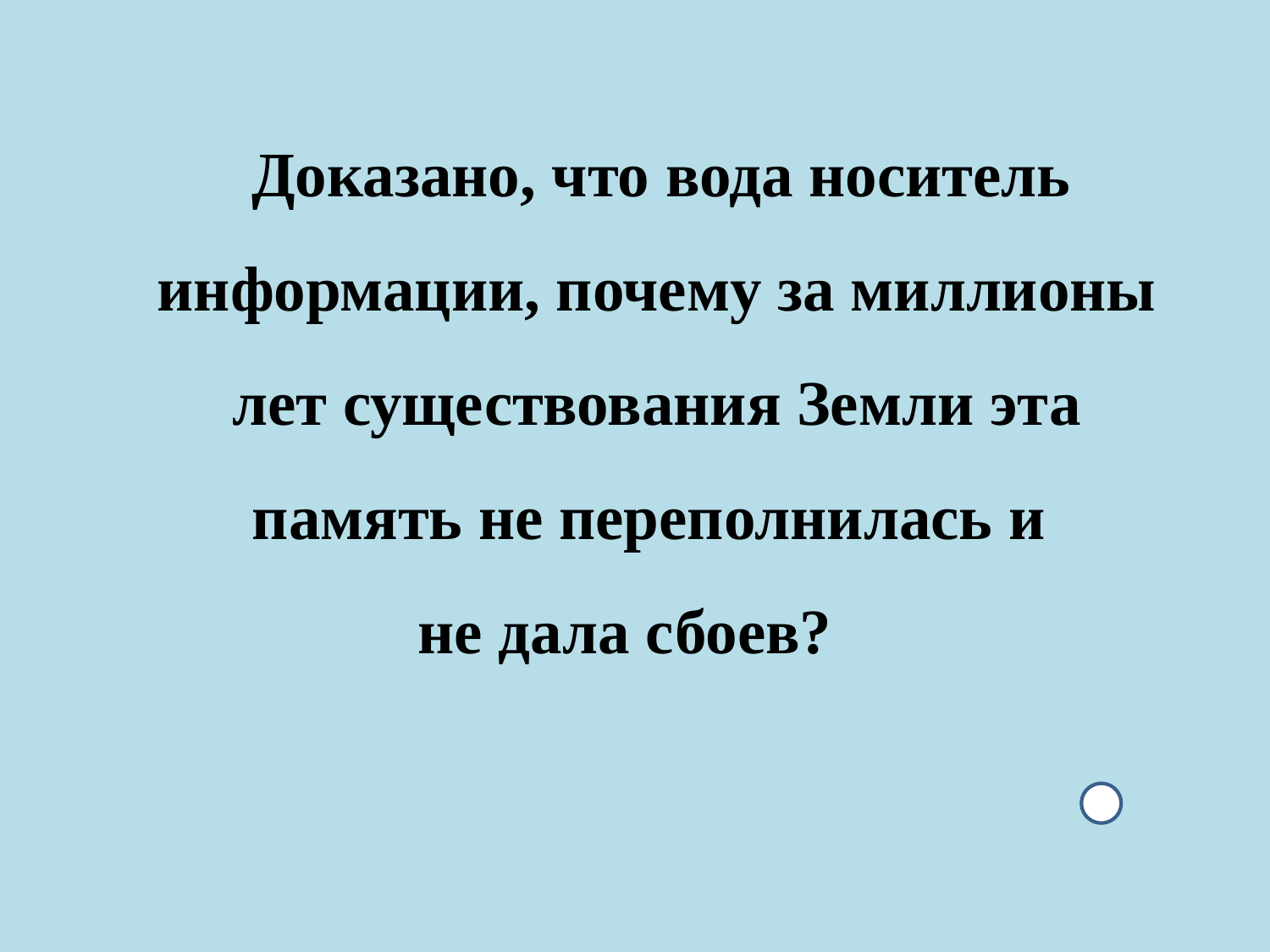

#
    Доказано, что вода носитель информации, почему за миллионы лет существования Земли эта память не переполнилась и
не дала сбоев?